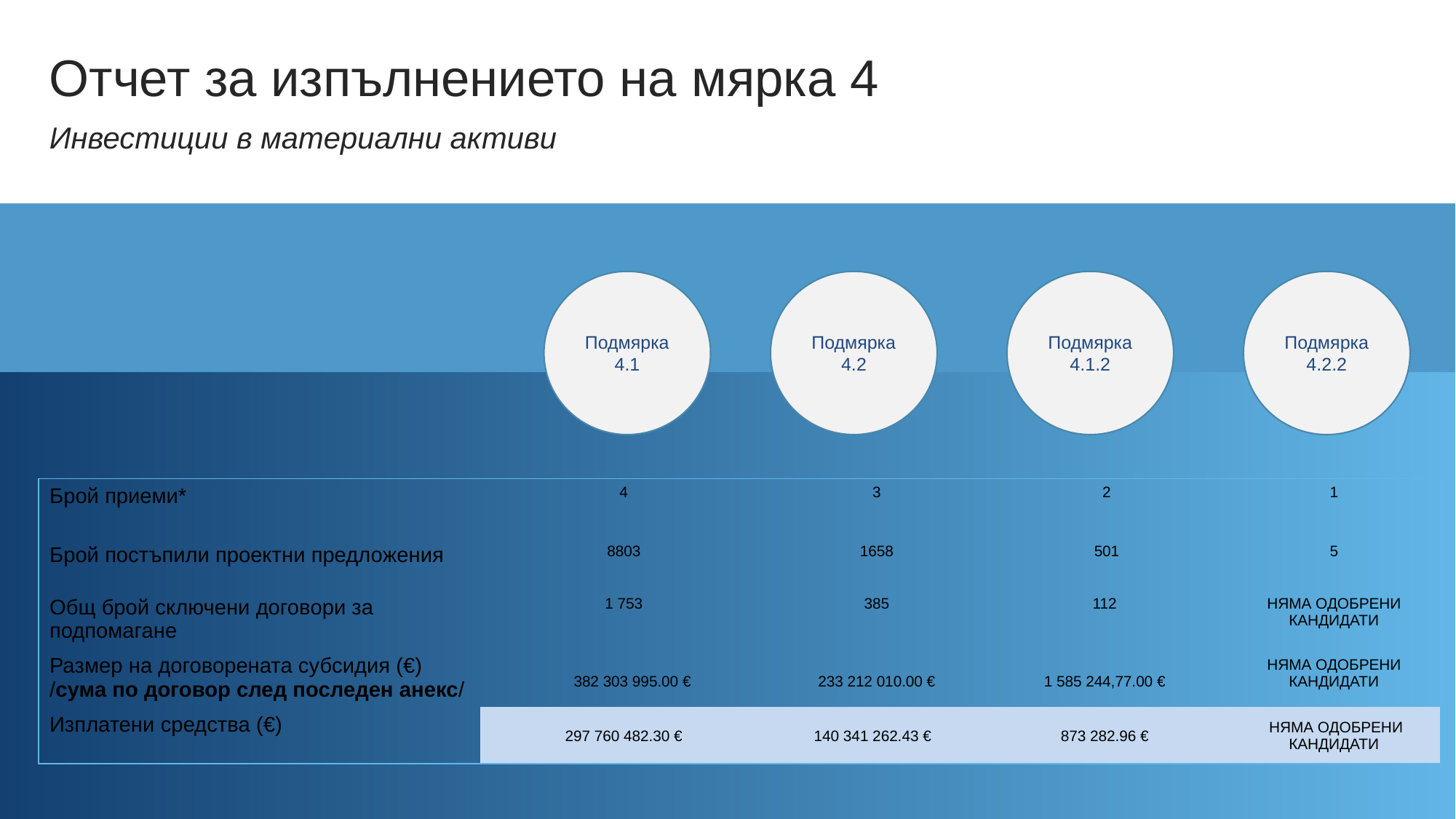

Отчет за изпълнението на мярка 4
Инвестиции в материални активи

Подмярка 4.1
Подмярка 4.2
Подмярка 4.1.2
Подмярка 4.2.2
| Брой приеми\* | 4 | 3 | 2 | 1 |
| --- | --- | --- | --- | --- |
| Брой постъпили проектни предложения | 8803 | 1658 | 501 | 5 |
| Общ брой сключени договори за подпомагане | 1 753 | 385 | 112 | НЯМА ОДОБРЕНИ КАНДИДАТИ |
| Размер на договорената субсидия (€) /сума по договор след последен анекс/ | 382 303 995.00 € | 233 212 010.00 € | 1 585 244,77.00 € | НЯМА ОДОБРЕНИ КАНДИДАТИ |
| Изплатени средства (€) | 297 760 482.30 € | 140 341 262.43 € | 873 282.96 € | НЯМА ОДОБРЕНИ КАНДИДАТИ |